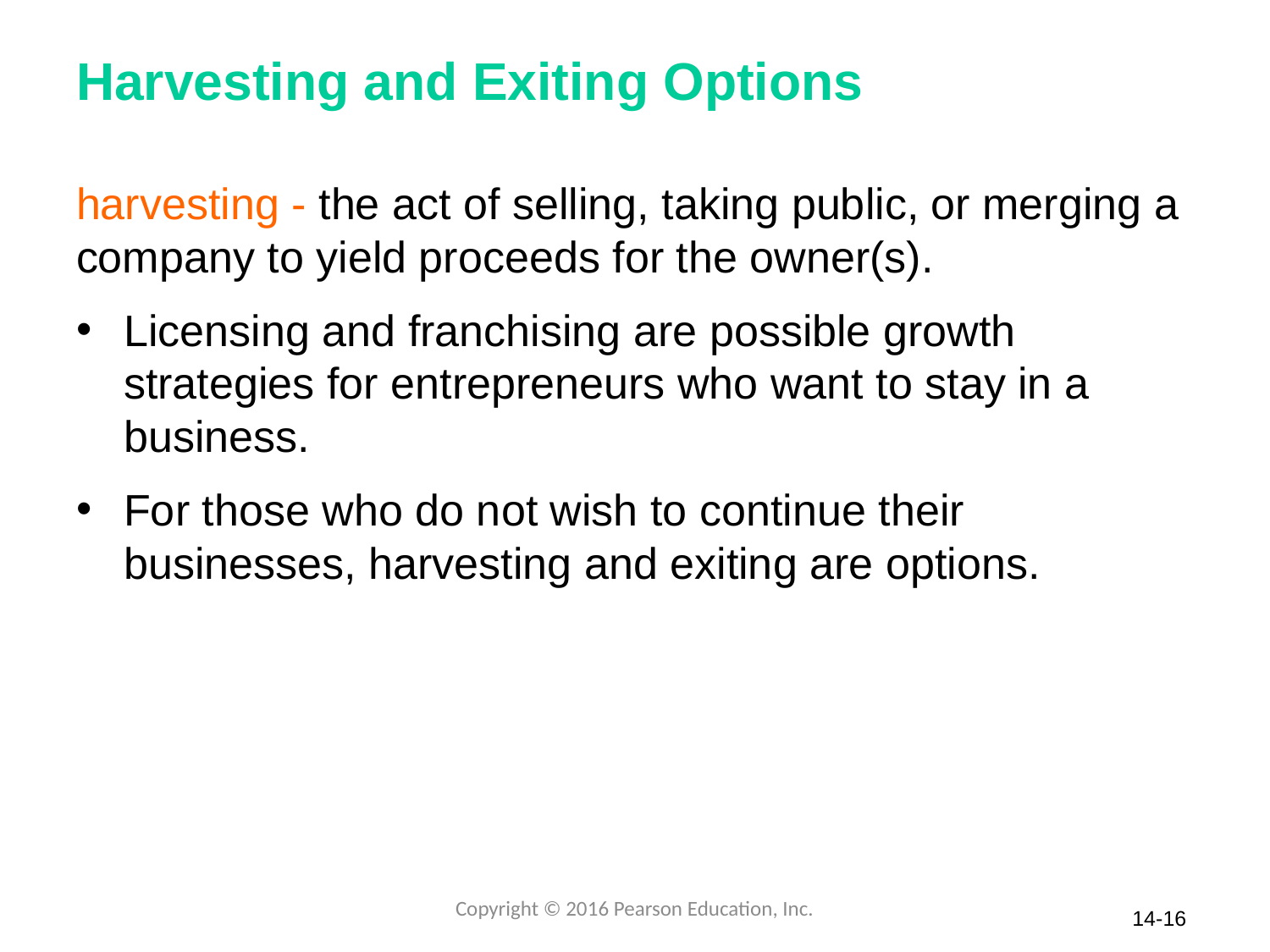

# Harvesting and Exiting Options
harvesting - the act of selling, taking public, or merging a company to yield proceeds for the owner(s).

Licensing and franchising are possible growth strategies for entrepreneurs who want to stay in a business.

For those who do not wish to continue their businesses, harvesting and exiting are options.
Copyright © 2016 Pearson Education, Inc.